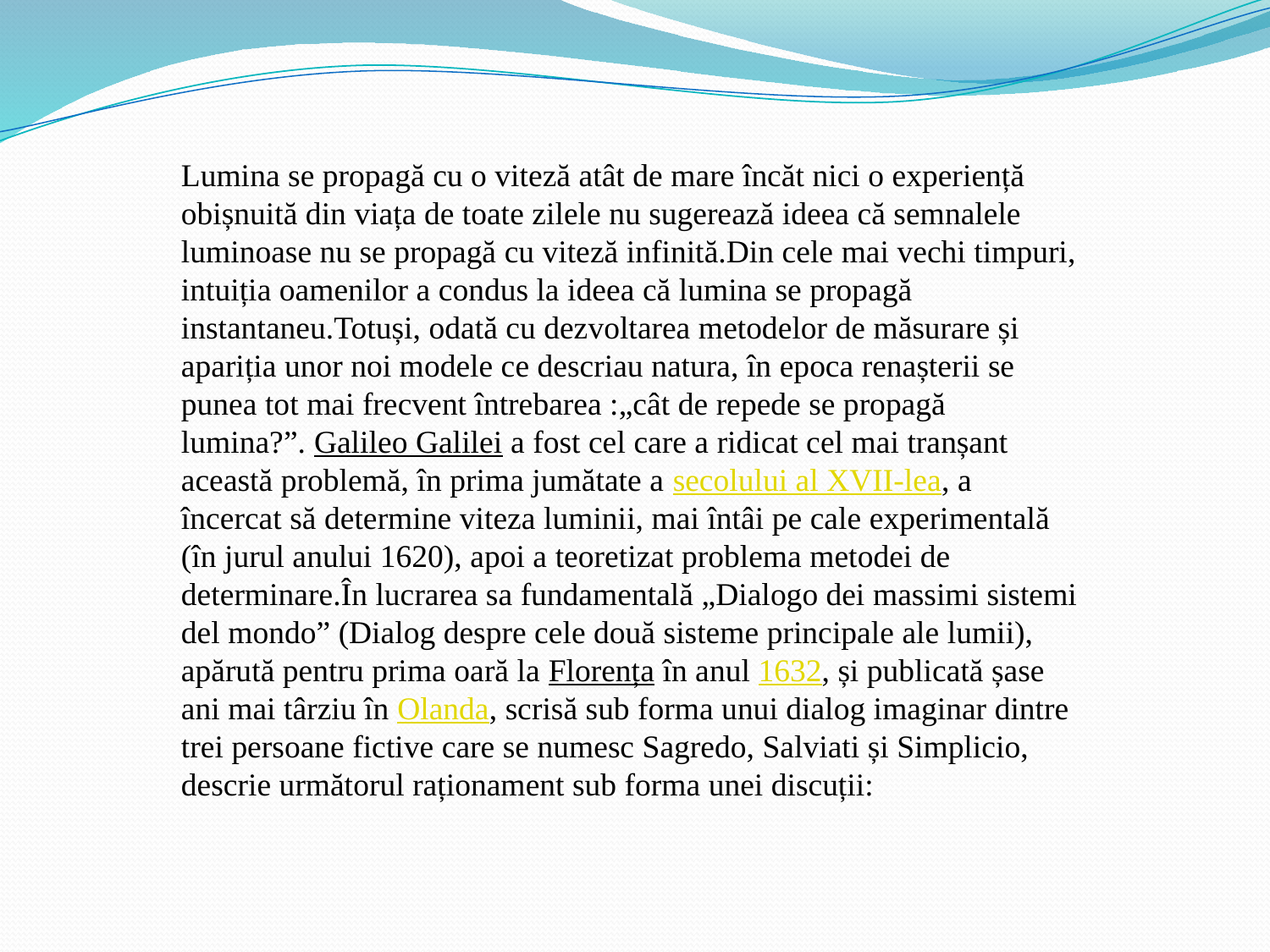

Lumina se propagă cu o viteză atât de mare încăt nici o experiență obișnuită din viața de toate zilele nu sugerează ideea că semnalele luminoase nu se propagă cu viteză infinită.Din cele mai vechi timpuri, intuiția oamenilor a condus la ideea că lumina se propagă instantaneu.Totuși, odată cu dezvoltarea metodelor de măsurare și apariția unor noi modele ce descriau natura, în epoca renașterii se punea tot mai frecvent întrebarea :„cât de repede se propagă lumina?”. Galileo Galilei a fost cel care a ridicat cel mai tranșant această problemă, în prima jumătate a secolului al XVII-lea, a încercat să determine viteza luminii, mai întâi pe cale experimentală (în jurul anului 1620), apoi a teoretizat problema metodei de determinare.În lucrarea sa fundamentală „Dialogo dei massimi sistemi del mondo” (Dialog despre cele două sisteme principale ale lumii), apărută pentru prima oară la Florența în anul 1632, și publicată șase ani mai târziu în Olanda, scrisă sub forma unui dialog imaginar dintre trei persoane fictive care se numesc Sagredo, Salviati și Simplicio, descrie următorul raționament sub forma unei discuții: